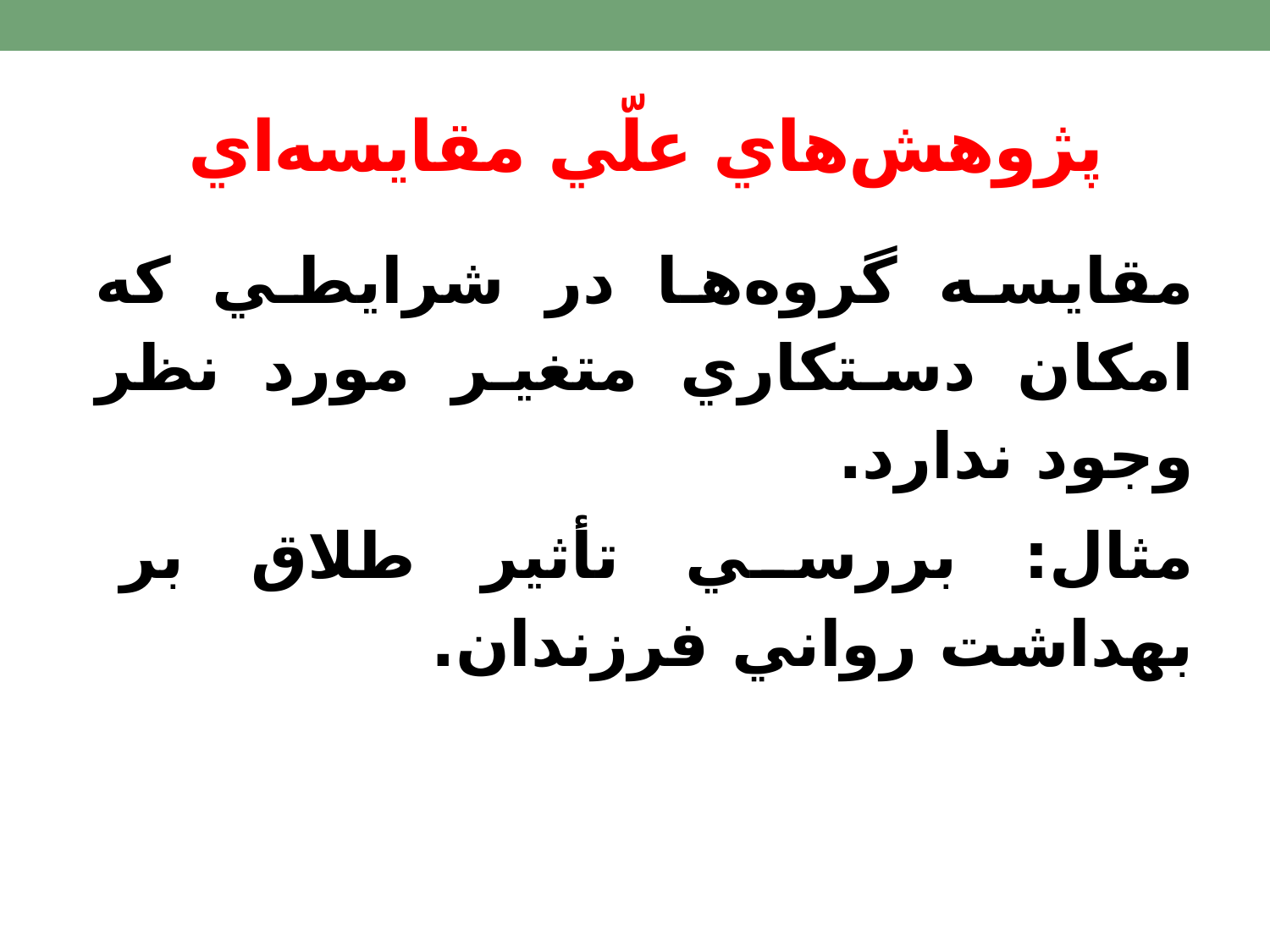

# پژوهش‌هاي علّي مقايسه‌اي
مقايسه گروه‌ها در شرايطي كه امكان دستكاري متغير مورد نظر وجود ندارد.
مثال: بررسي تأثير طلاق بر بهداشت رواني فرزندان.